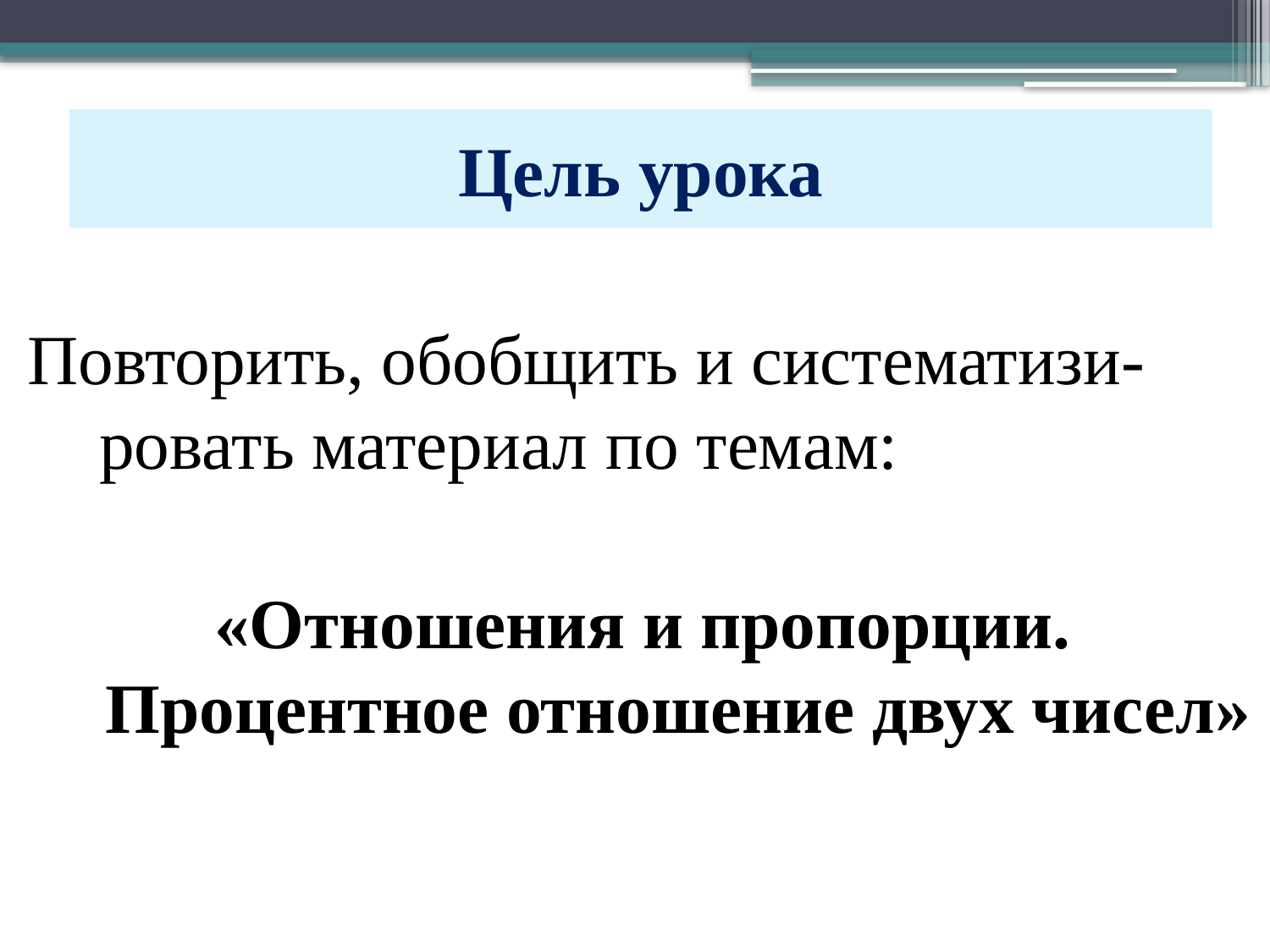

Цель урока
Повторить, обобщить и систематизи-ровать материал по темам:

 «Отношения и пропорции.  Процентное отношение двух чисел»